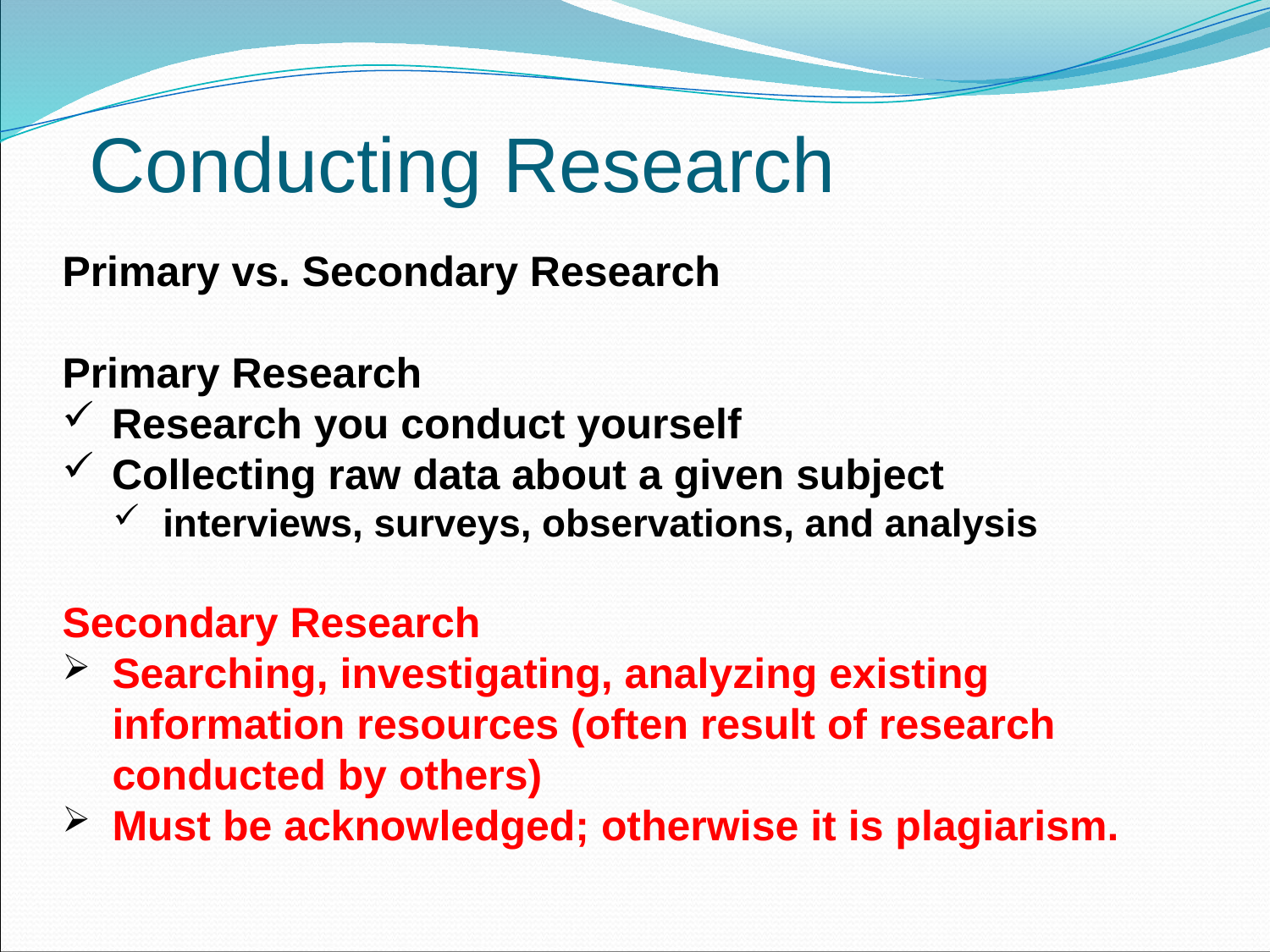

# Conducting Research
Primary vs. Secondary Research

Primary Research
Research you conduct yourself
Collecting raw data about a given subject
interviews, surveys, observations, and analysis

Secondary Research
Searching, investigating, analyzing existing information resources (often result of research conducted by others)
Must be acknowledged; otherwise it is plagiarism.